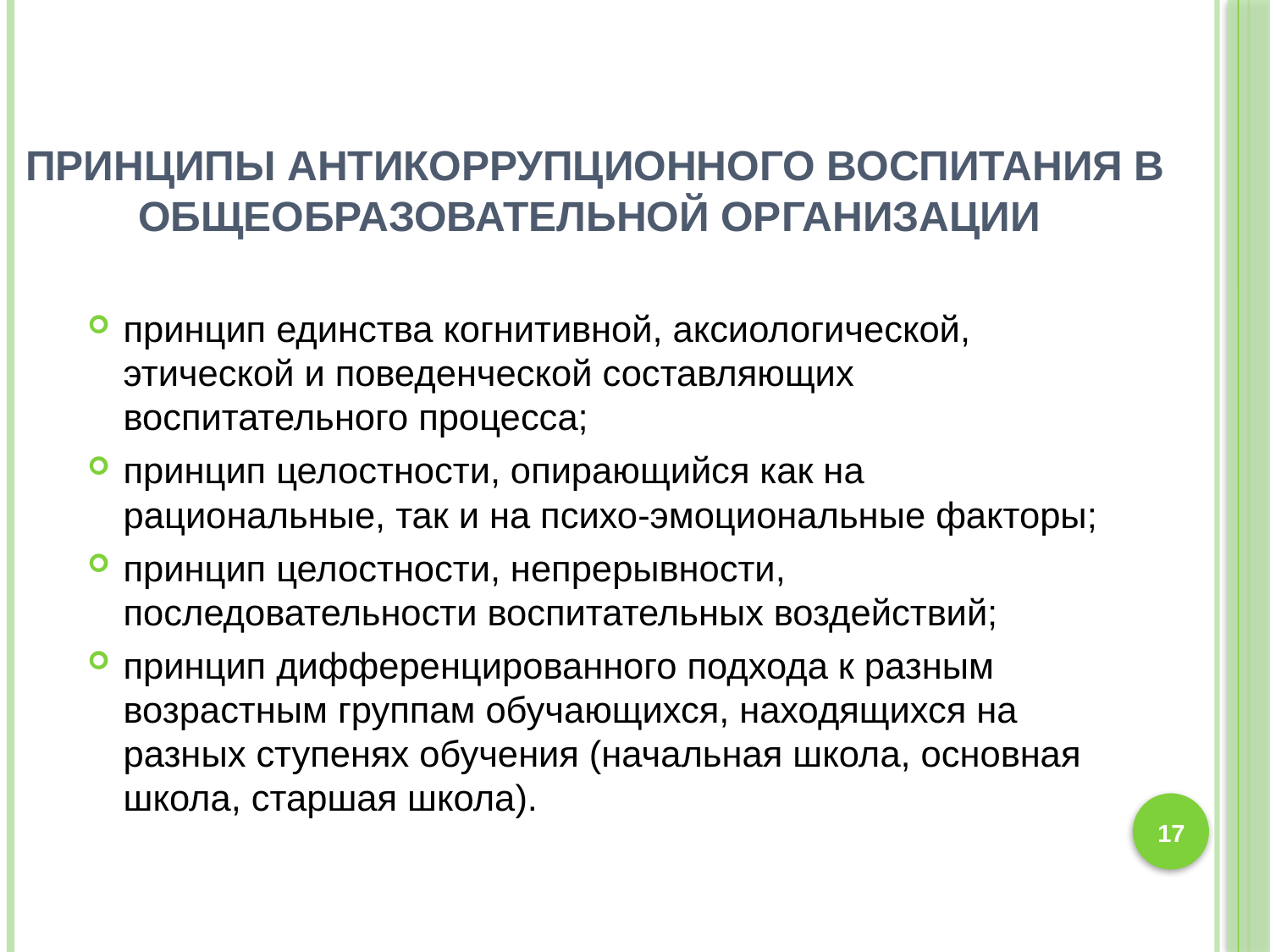

# Принципы антикоррупционного воспитания в общеобразовательной организации

принцип единства когнитивной, аксиологической, этической и поведенческой составляющих    воспитательного процесса;
принцип целостности, опирающийся как на рациональные, так и на психо-эмоциональные факторы;
принцип целостности, непрерывности, последовательности воспитательных воздействий;
принцип дифференцированного подхода к разным возрастным группам обучающихся, находящихся на разных ступенях обучения (начальная школа, основная школа, старшая школа).

17